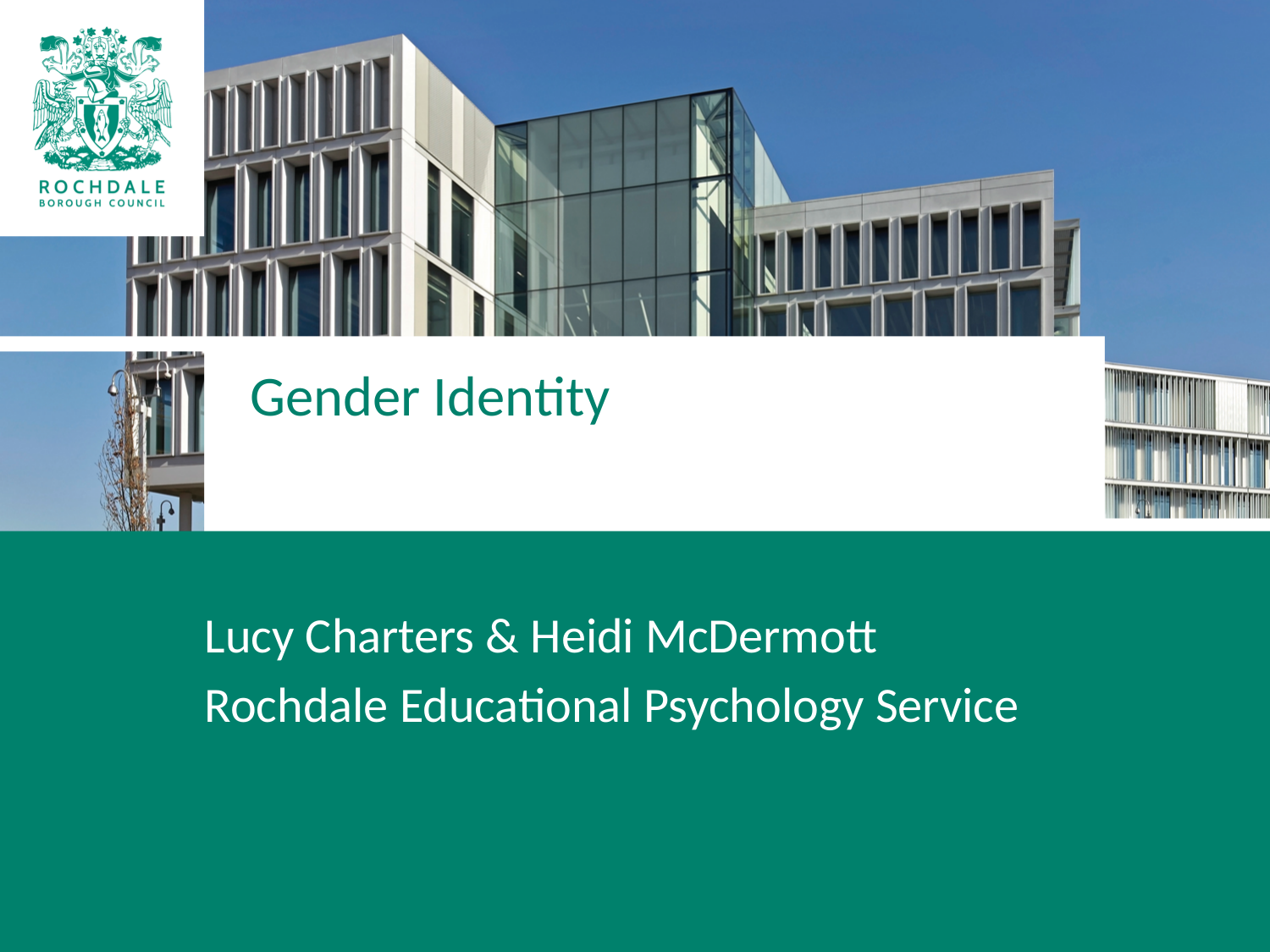

Gender Identity

Lucy Charters & Heidi McDermott
Rochdale Educational Psychology Service